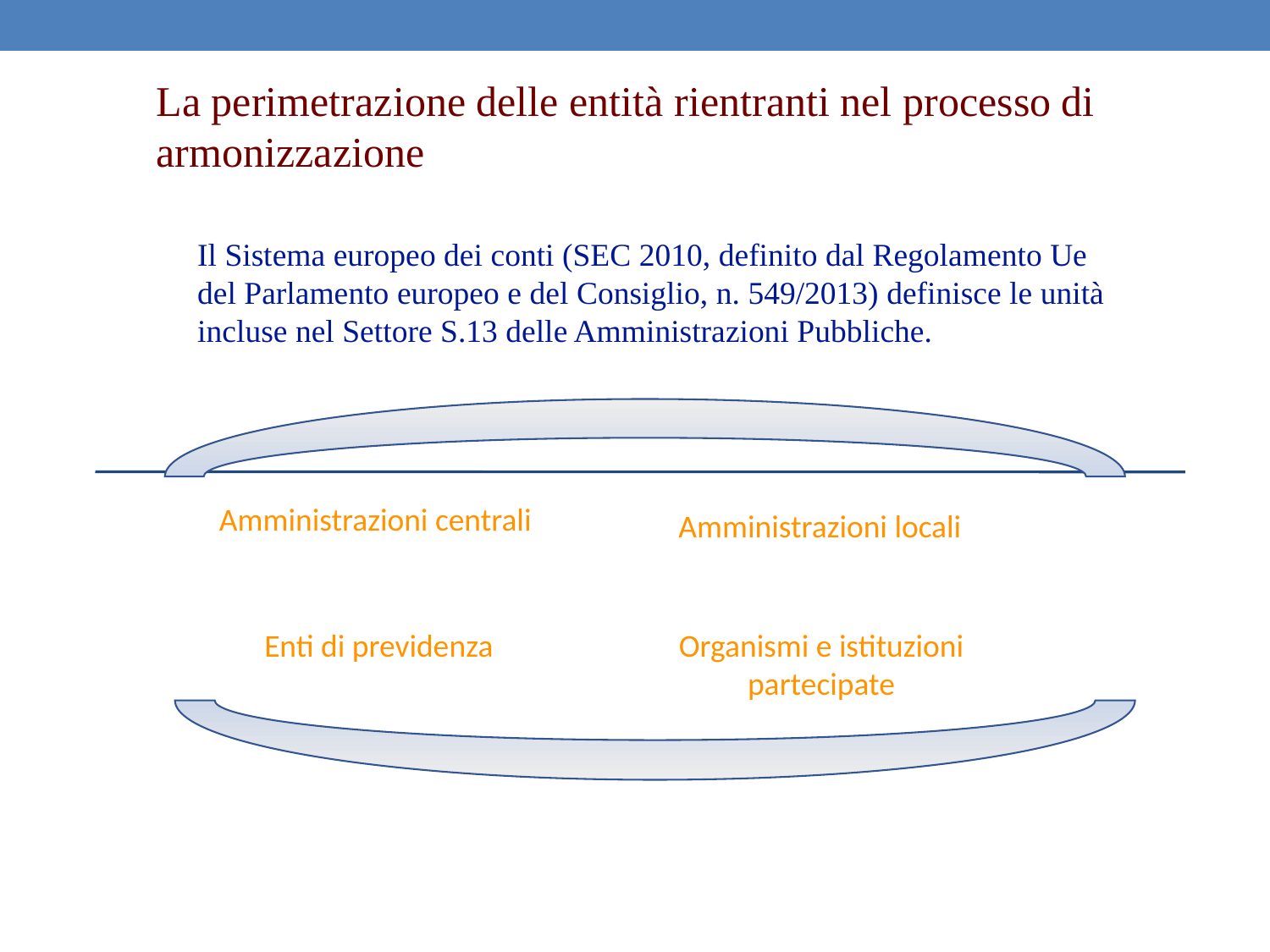

La perimetrazione delle entità rientranti nel processo di armonizzazione
Il Sistema europeo dei conti (SEC 2010, definito dal Regolamento Ue del Parlamento europeo e del Consiglio, n. 549/2013) definisce le unità incluse nel Settore S.13 delle Amministrazioni Pubbliche.

Amministrazioni centrali
Amministrazioni locali
Organismi e istituzioni partecipate
Enti di previdenza